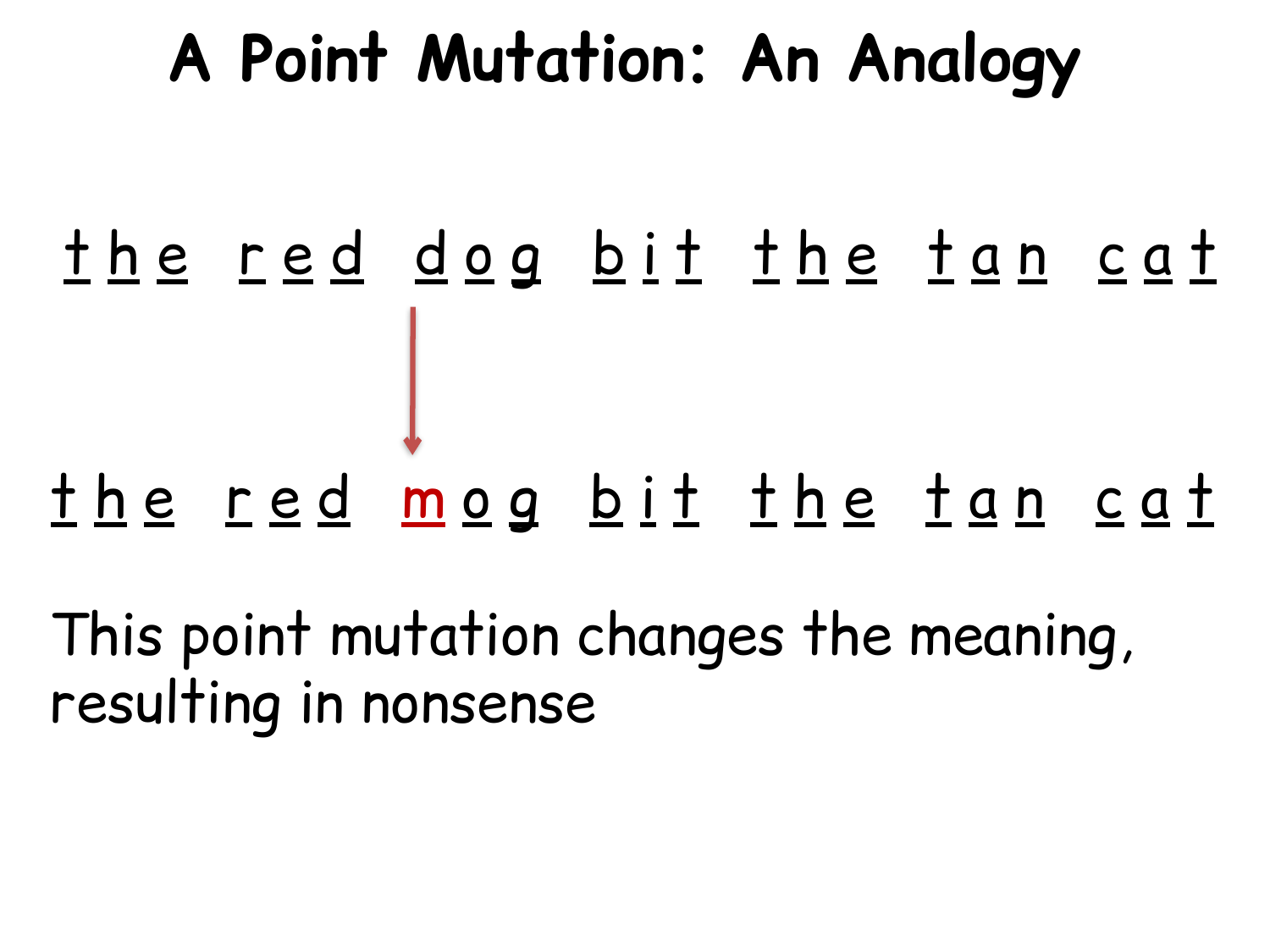

# A Point Mutation: An Analogy
t h e   r e d   d o g   b i t   t h e   t a n   c a t
t h e   r e d   m o g   b i t   t h e   t a n   c a t
This point mutation changes the meaning,
resulting in nonsense